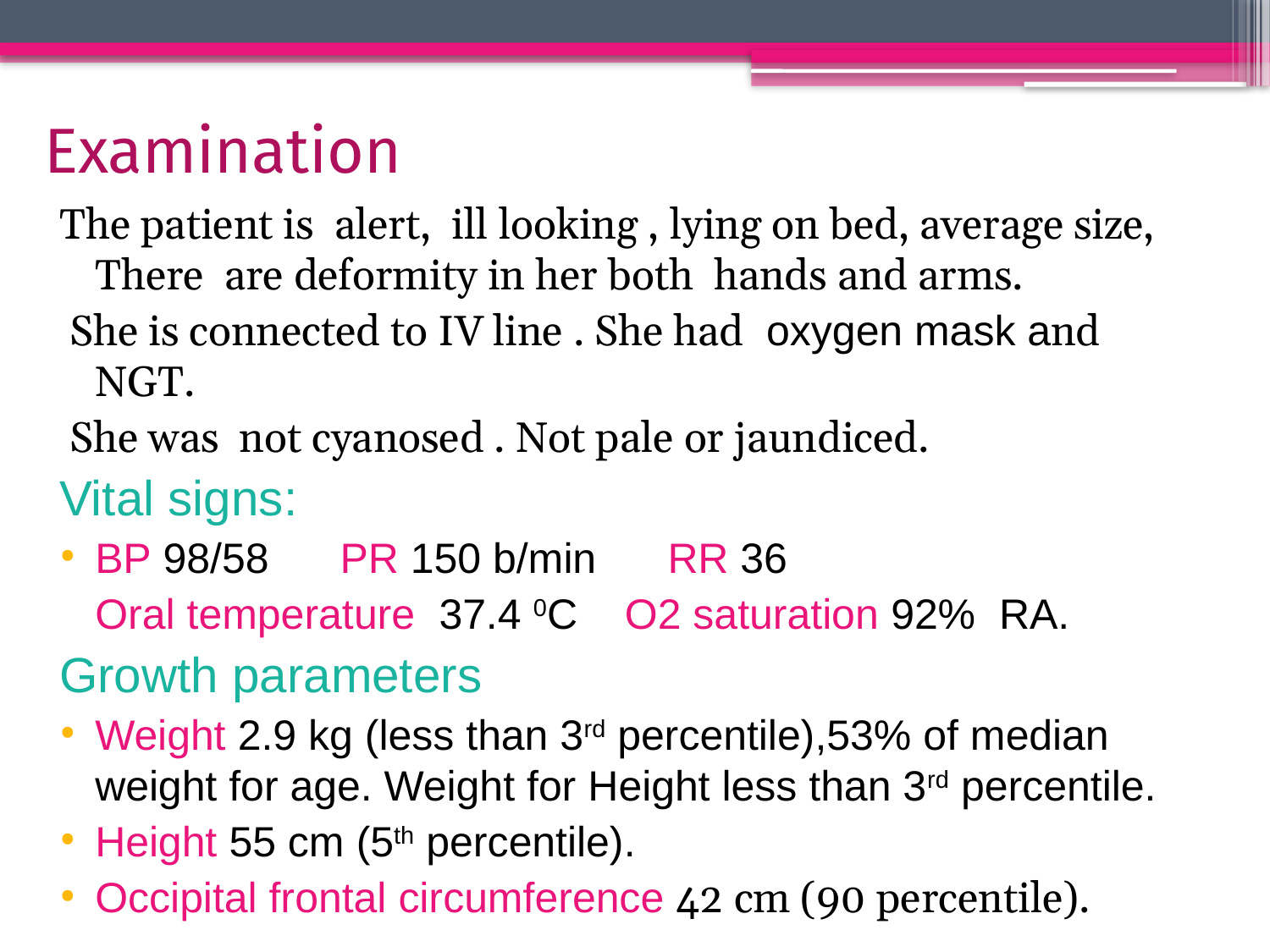

# Examination
The patient is  alert,  ill looking , lying on bed, average size, There  are deformity in her both  hands and arms.
 She is connected to IV line . She had  oxygen mask and  NGT.
 She was  not cyanosed . Not pale or jaundiced.
Vital signs:
BP 98/58      PR 150 b/min      RR 36
   Oral temperature  37.4 0C    O2 saturation 92%  RA.
Growth parameters
Weight 2.9 kg (less than 3rd percentile),53% of median weight for age. Weight for Height less than 3rd percentile.
Height 55 cm (5th percentile).
Occipital frontal circumference 42 cm (90 percentile).